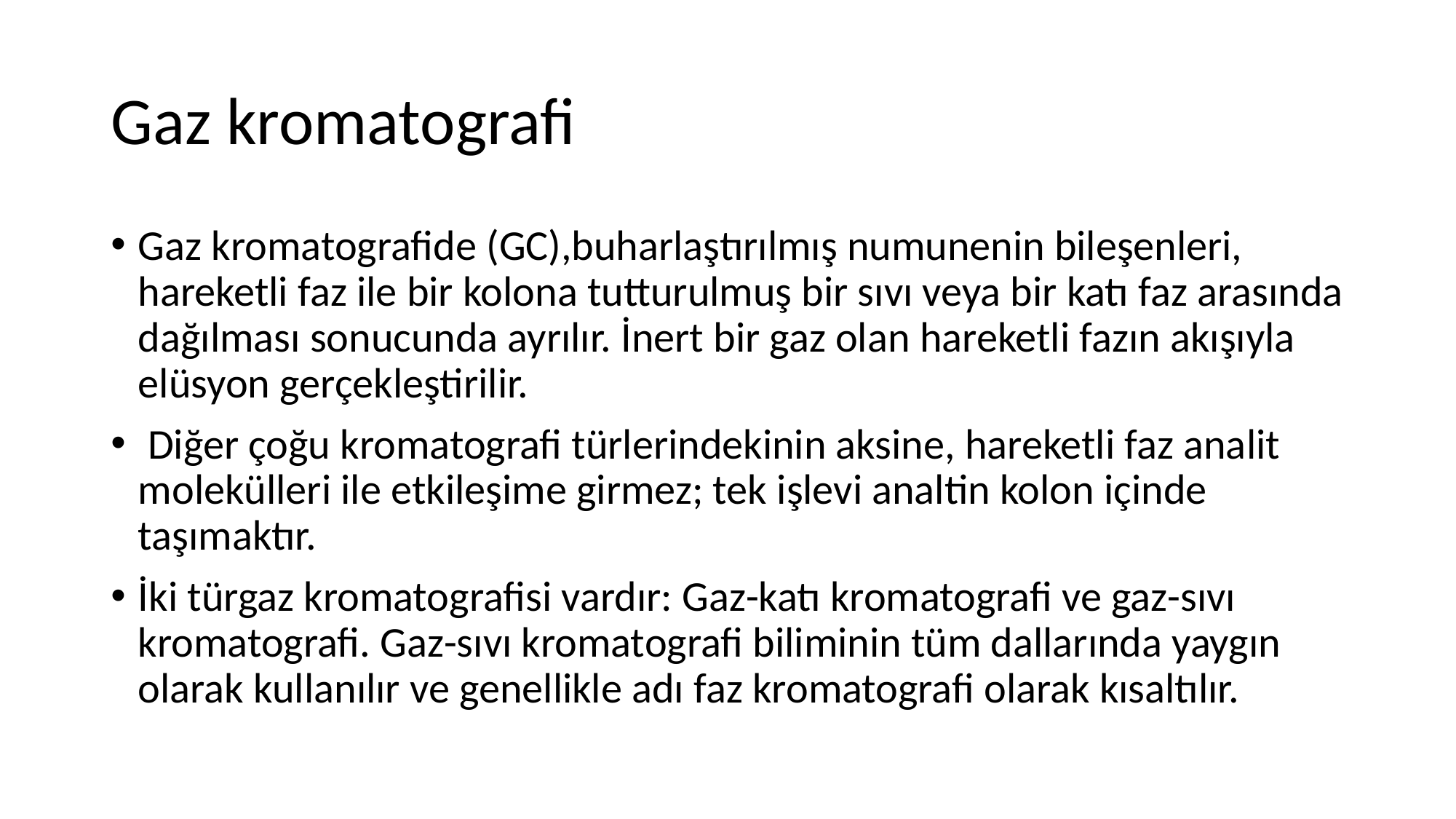

# Gaz kromatografi
Gaz kromatografide (GC),buharlaştırılmış numunenin bileşenleri, hareketli faz ile bir kolona tutturulmuş bir sıvı veya bir katı faz arasında dağılması sonucunda ayrılır. İnert bir gaz olan hareketli fazın akışıyla elüsyon gerçekleştirilir.
 Diğer çoğu kromatografi türlerindekinin aksine, hareketli faz analit molekülleri ile etkileşime girmez; tek işlevi analtin kolon içinde taşımaktır.
İki türgaz kromatografisi vardır: Gaz-katı kromatografi ve gaz-sıvı kromatografi. Gaz-sıvı kromatografi biliminin tüm dallarında yaygın olarak kullanılır ve genellikle adı faz kromatografi olarak kısaltılır.